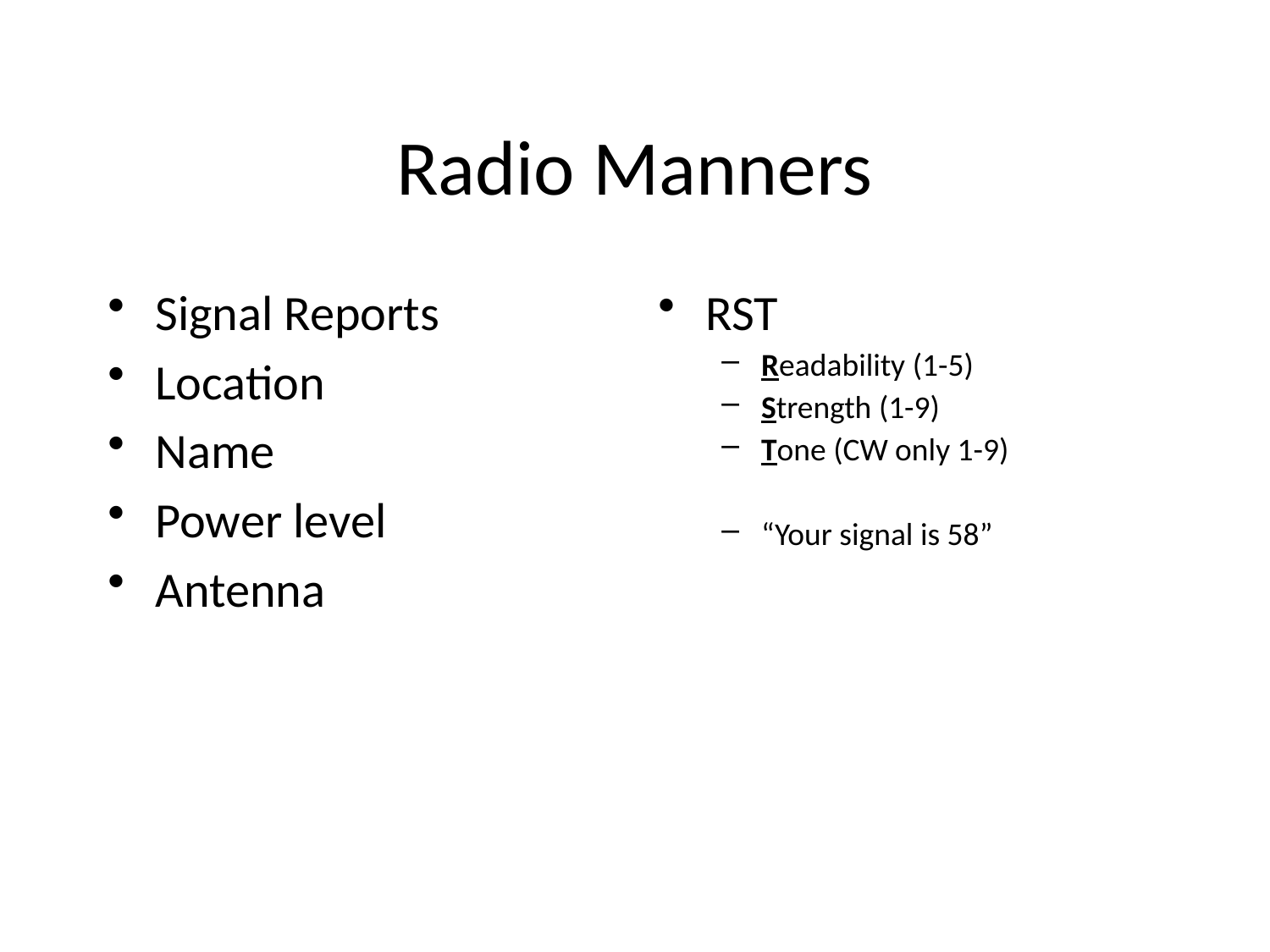

Radio Manners
Signal Reports
Location
Name
Power level
Antenna

RST
Readability (1-5)
Strength (1-9)
Tone (CW only 1-9)

“Your signal is 58”